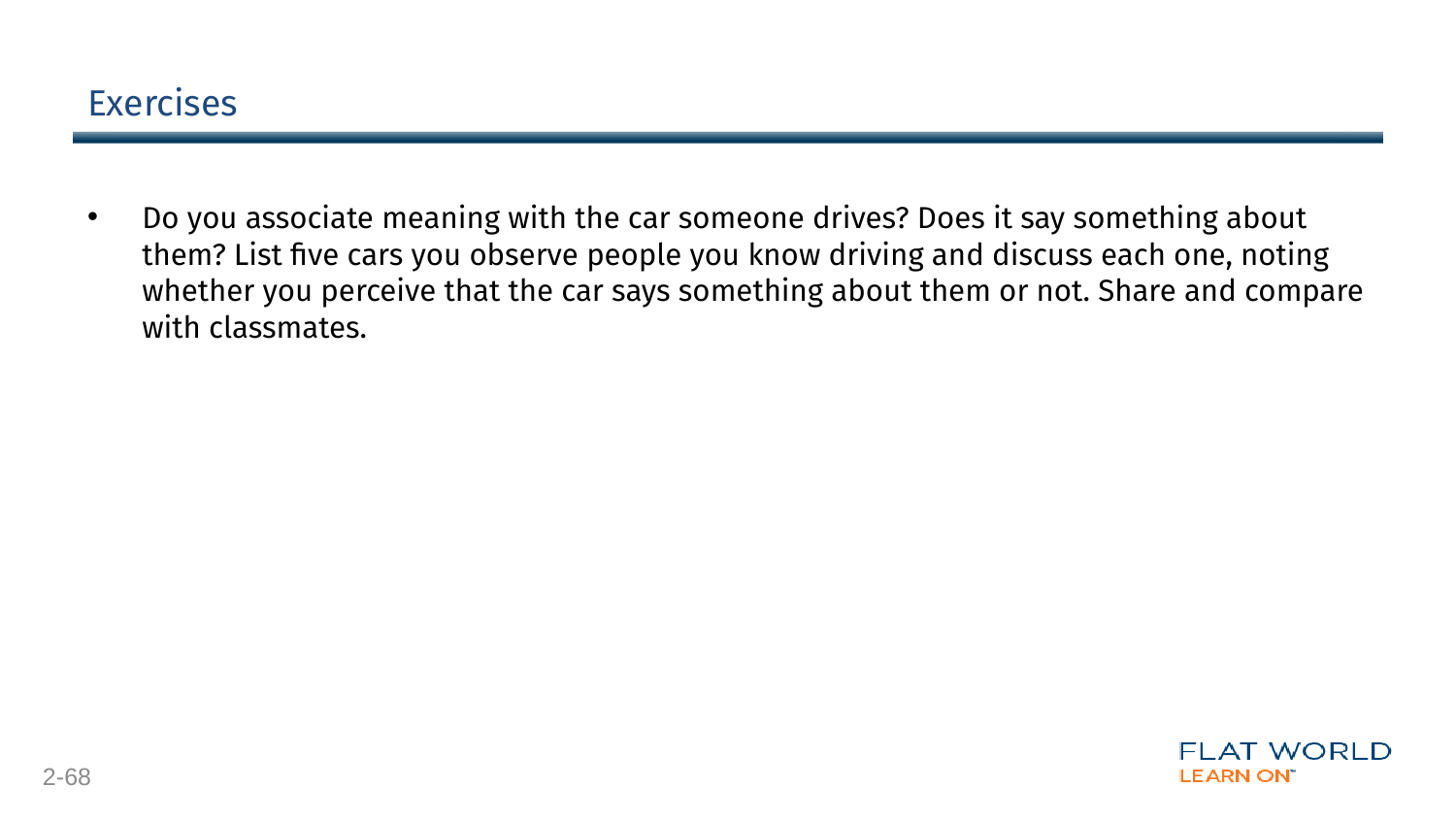

# Exercises
Do you associate meaning with the car someone drives? Does it say something about them? List five cars you observe people you know driving and discuss each one, noting whether you perceive that the car says something about them or not. Share and compare with classmates.

2-68